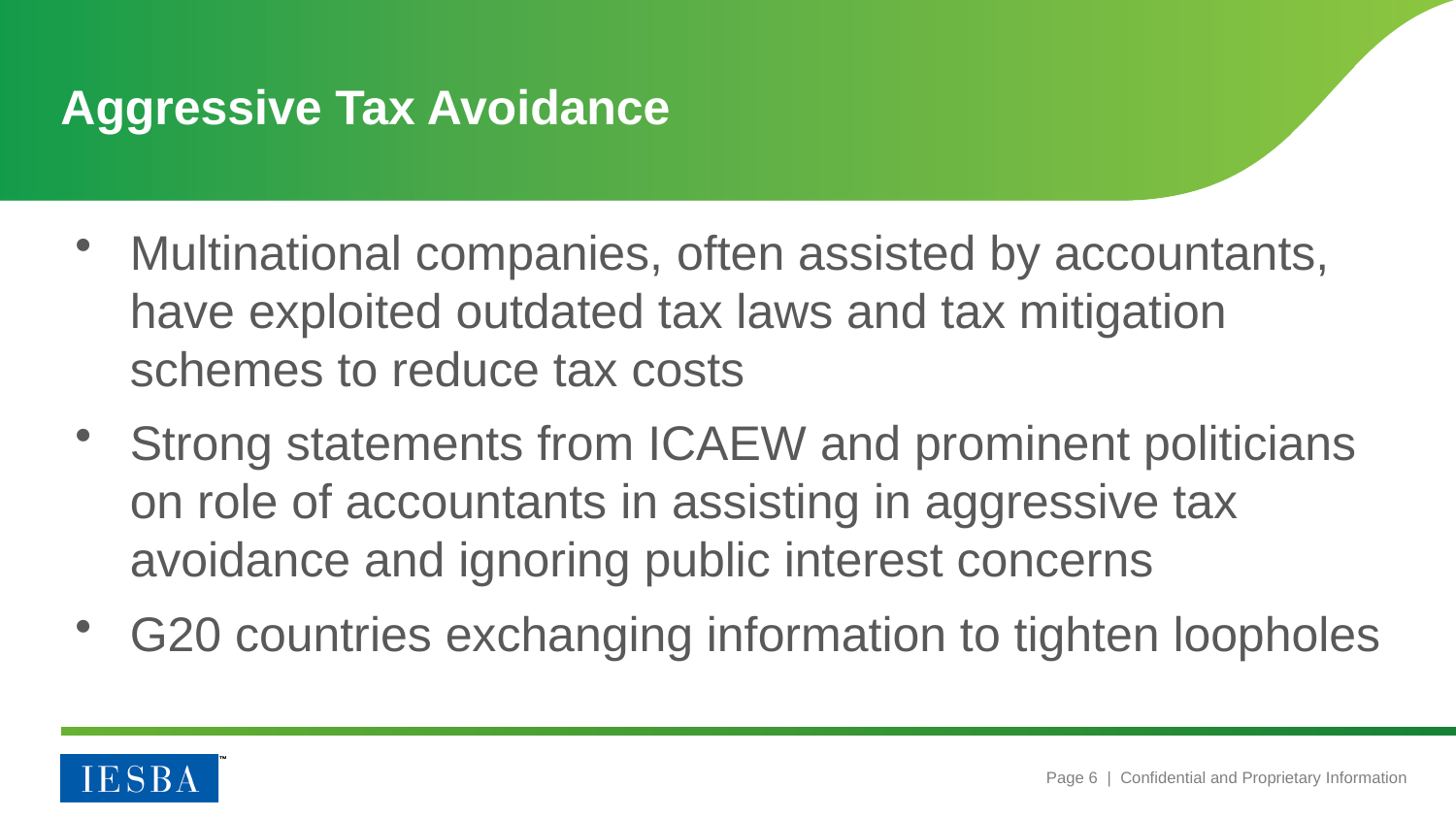

# Aggressive Tax Avoidance
Multinational companies, often assisted by accountants, have exploited outdated tax laws and tax mitigation schemes to reduce tax costs
Strong statements from ICAEW and prominent politicians on role of accountants in assisting in aggressive tax avoidance and ignoring public interest concerns
G20 countries exchanging information to tighten loopholes